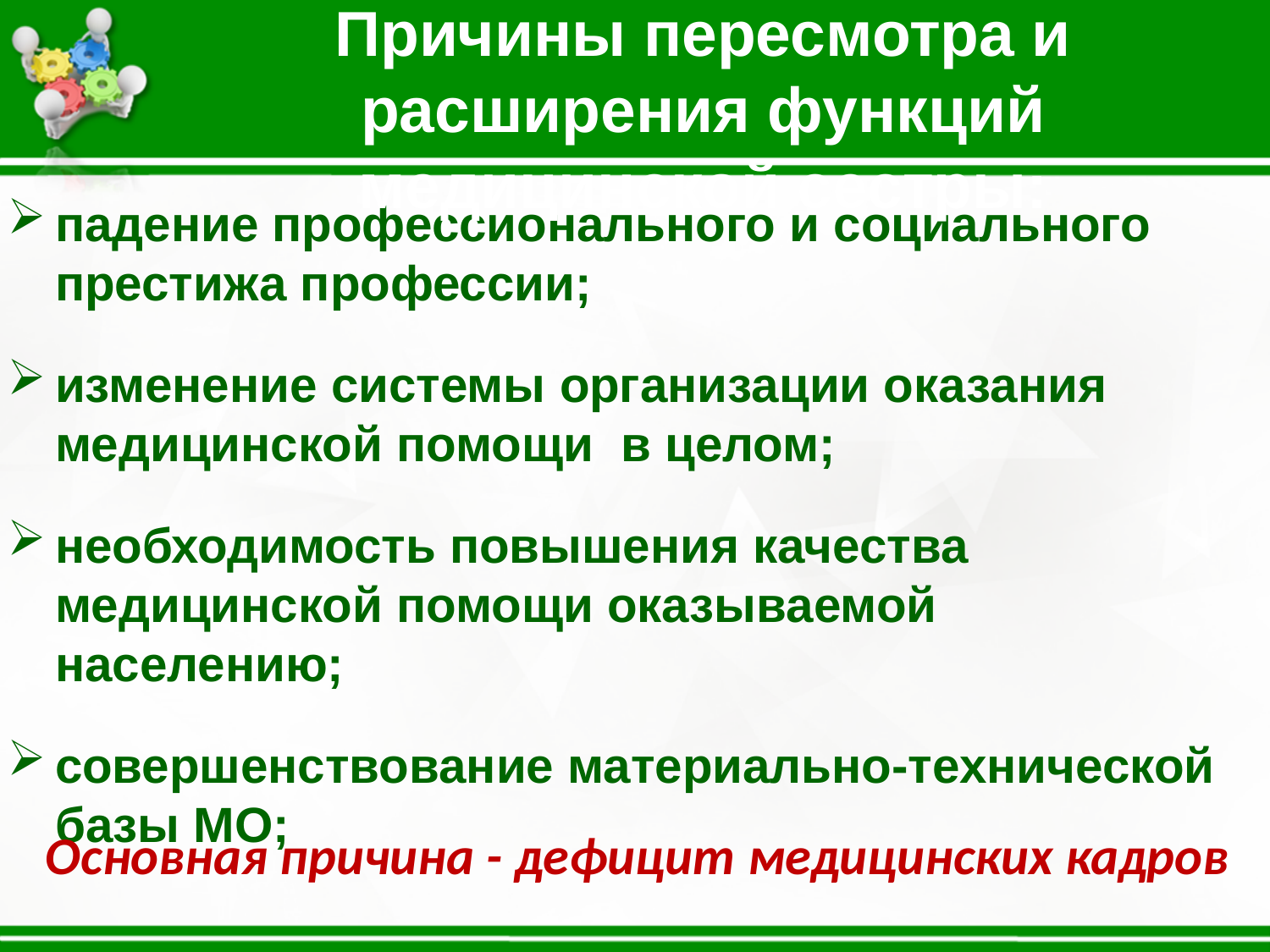

Причины пересмотра и расширения функций медицинской сестры:
падение профессионального и социального престижа профессии;
изменение системы организации оказания медицинской помощи  в целом;
необходимость повышения качества медицинской помощи оказываемой населению;
совершенствование материально-технической  базы МО;
Основная причина - дефицит медицинских кадров